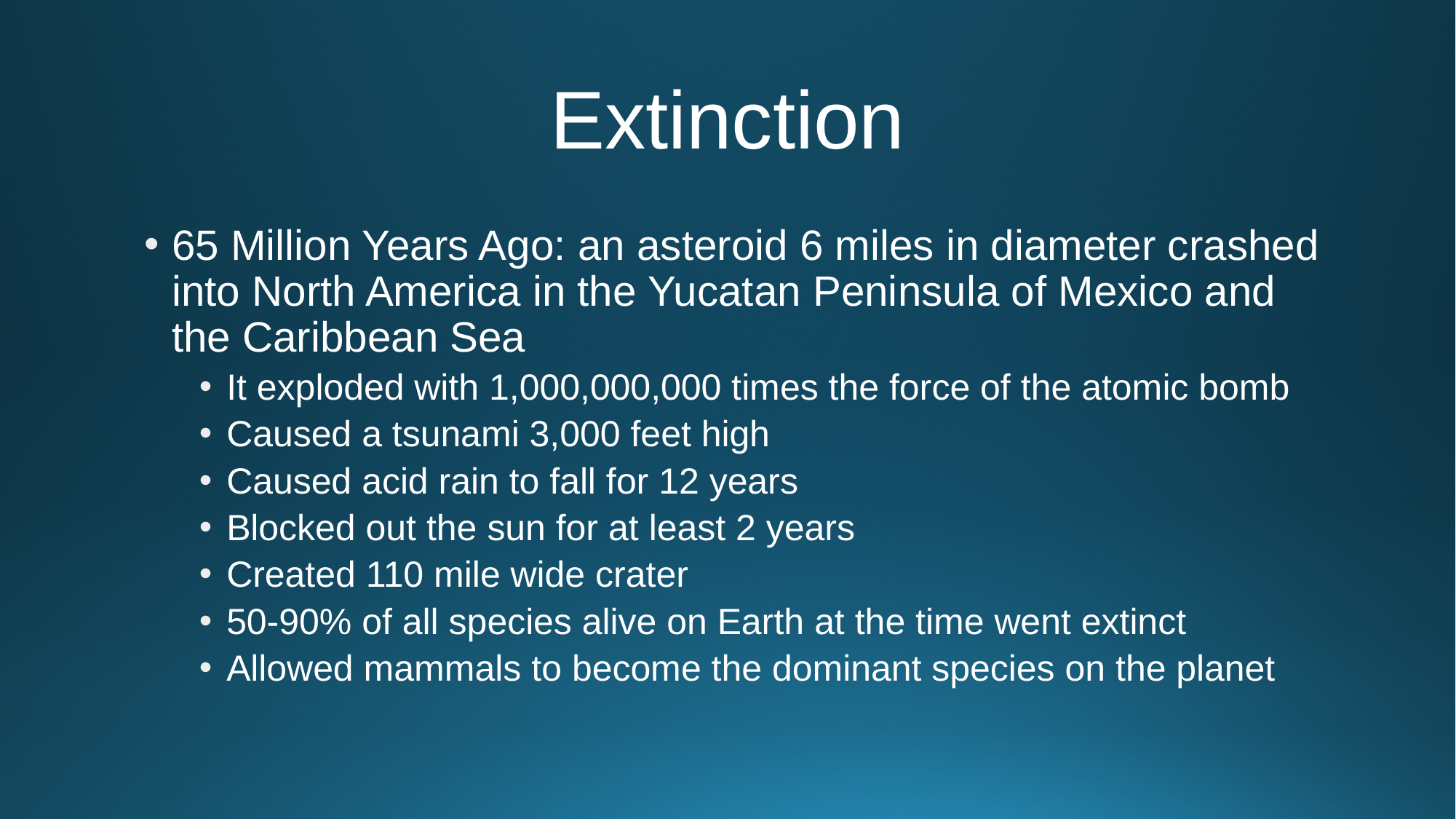

# Extinction
65 Million Years Ago: an asteroid 6 miles in diameter crashed into North America in the Yucatan Peninsula of Mexico and the Caribbean Sea
It exploded with 1,000,000,000 times the force of the atomic bomb
Caused a tsunami 3,000 feet high
Caused acid rain to fall for 12 years
Blocked out the sun for at least 2 years
Created 110 mile wide crater
50-90% of all species alive on Earth at the time went extinct
Allowed mammals to become the dominant species on the planet